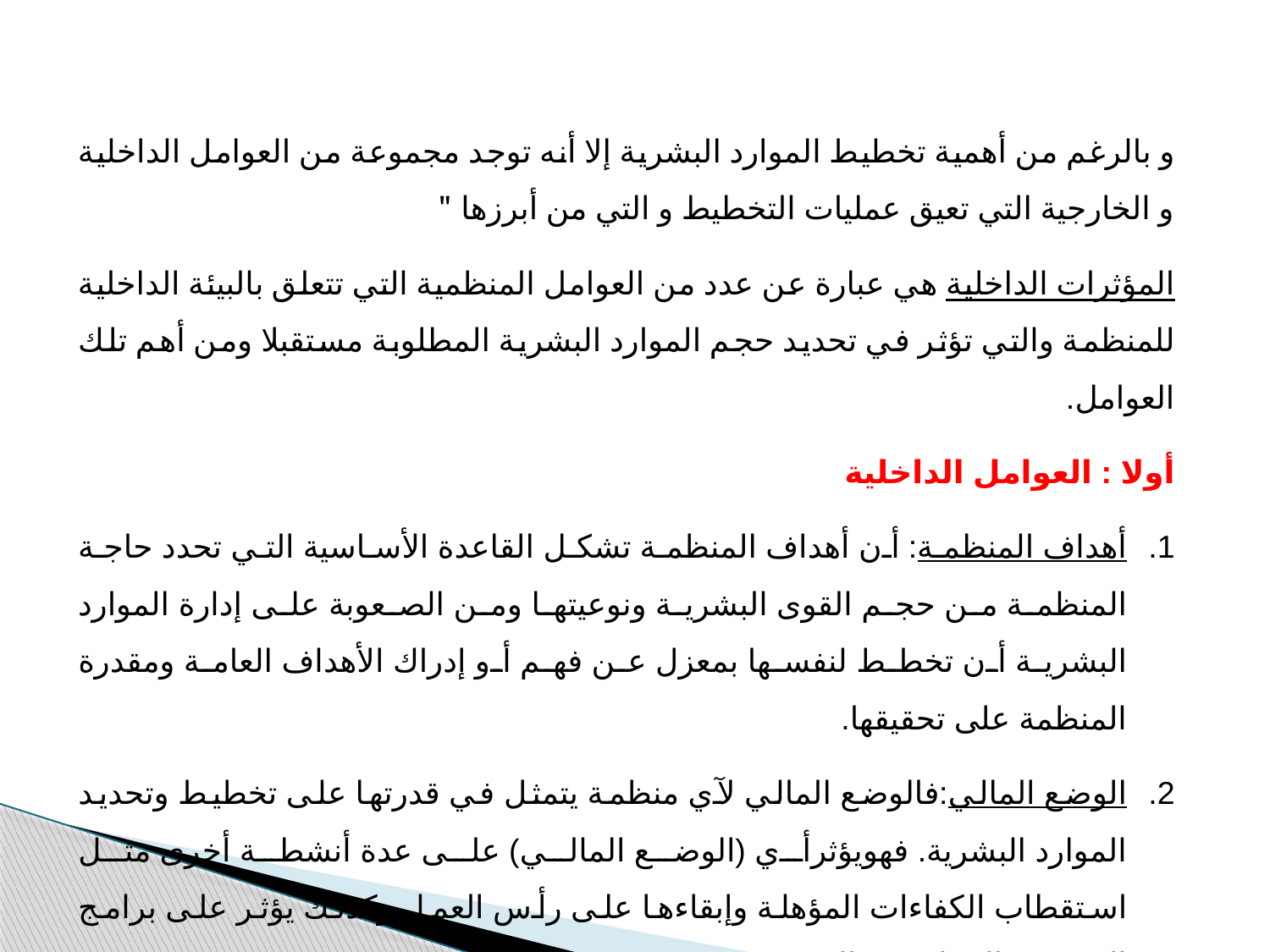

و بالرغم من أهمية تخطيط الموارد البشرية إلا أنه توجد مجموعة من العوامل الداخلية و الخارجية التي تعيق عمليات التخطيط و التي من أبرزها "
المؤثرات الداخلية هي عبارة عن عدد من العوامل المنظمية التي تتعلق بالبيئة الداخلية للمنظمة والتي تؤثر في تحديد حجم الموارد البشرية المطلوبة مستقبلا ومن أهم تلك العوامل.
أولا : العوامل الداخلية
أهداف المنظمة: أن أهداف المنظمة تشكل القاعدة الأساسية التي تحدد حاجة المنظمة من حجم القوى البشرية ونوعيتها ومن الصعوبة على إدارة الموارد البشرية أن تخطط لنفسها بمعزل عن فهم أو إدراك الأهداف العامة ومقدرة المنظمة على تحقيقها.
الوضع المالي:فالوضع المالي لآي منظمة يتمثل في قدرتها على تخطيط وتحديد الموارد البشرية. فهويؤثرأي (الوضع المالي) على عدة أنشطة أخرى مثل استقطاب الكفاءات المؤهلة وإبقاءها على رأس العمل وكذلك يؤثر على برامج التدريب والحوافز … الخ.